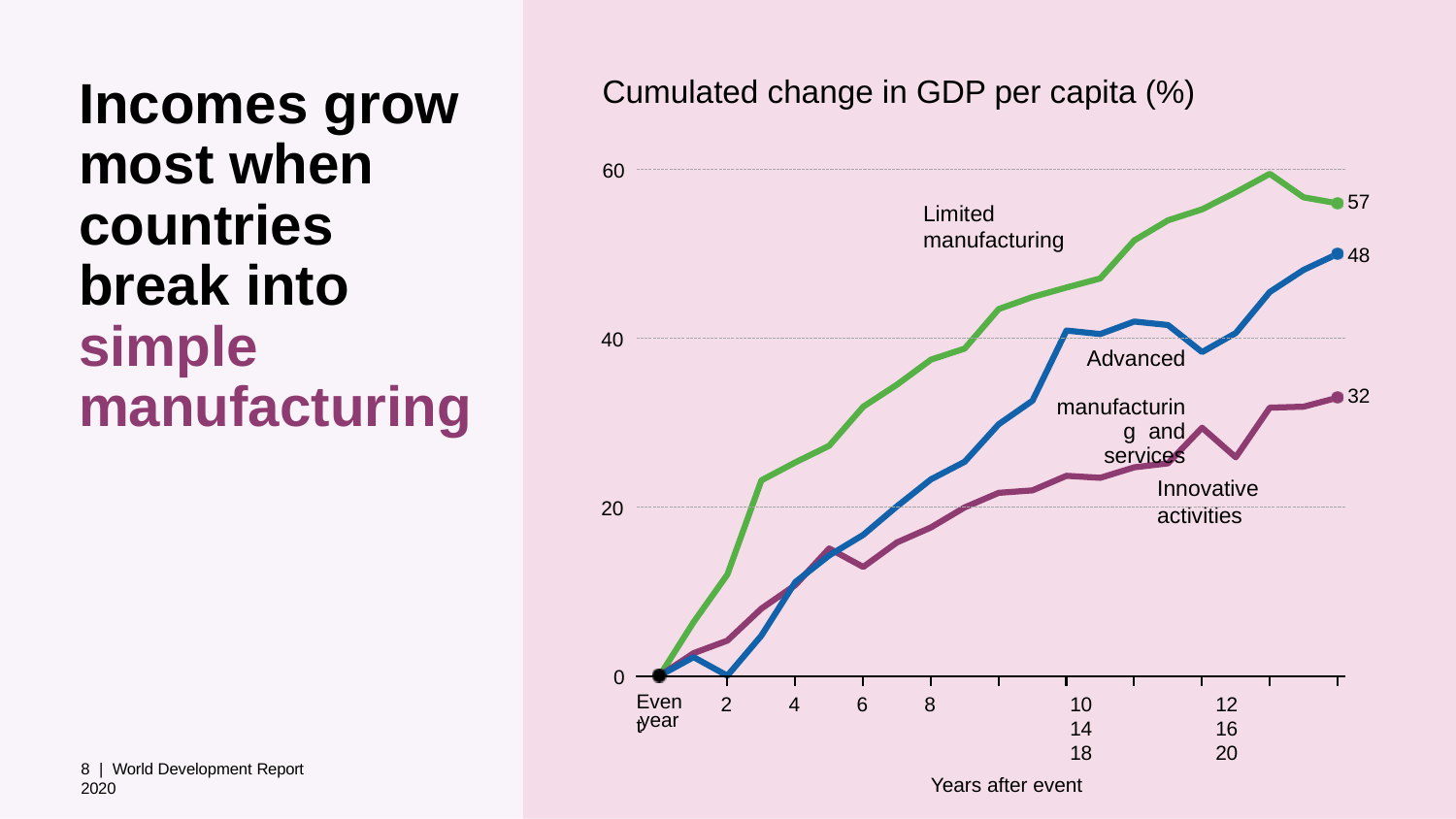

Cumulated change in GDP per capita (%)
60

40

20

0

8	10	12	14	16	18	20
Years after event
Event
2
4
6
year
# Incomes grow most when  countries  break into simple  manufacturing

57
Limited manufacturing
48
Advanced  manufacturing  and services

32
Innovative activities

8  |  World Development Report 2020